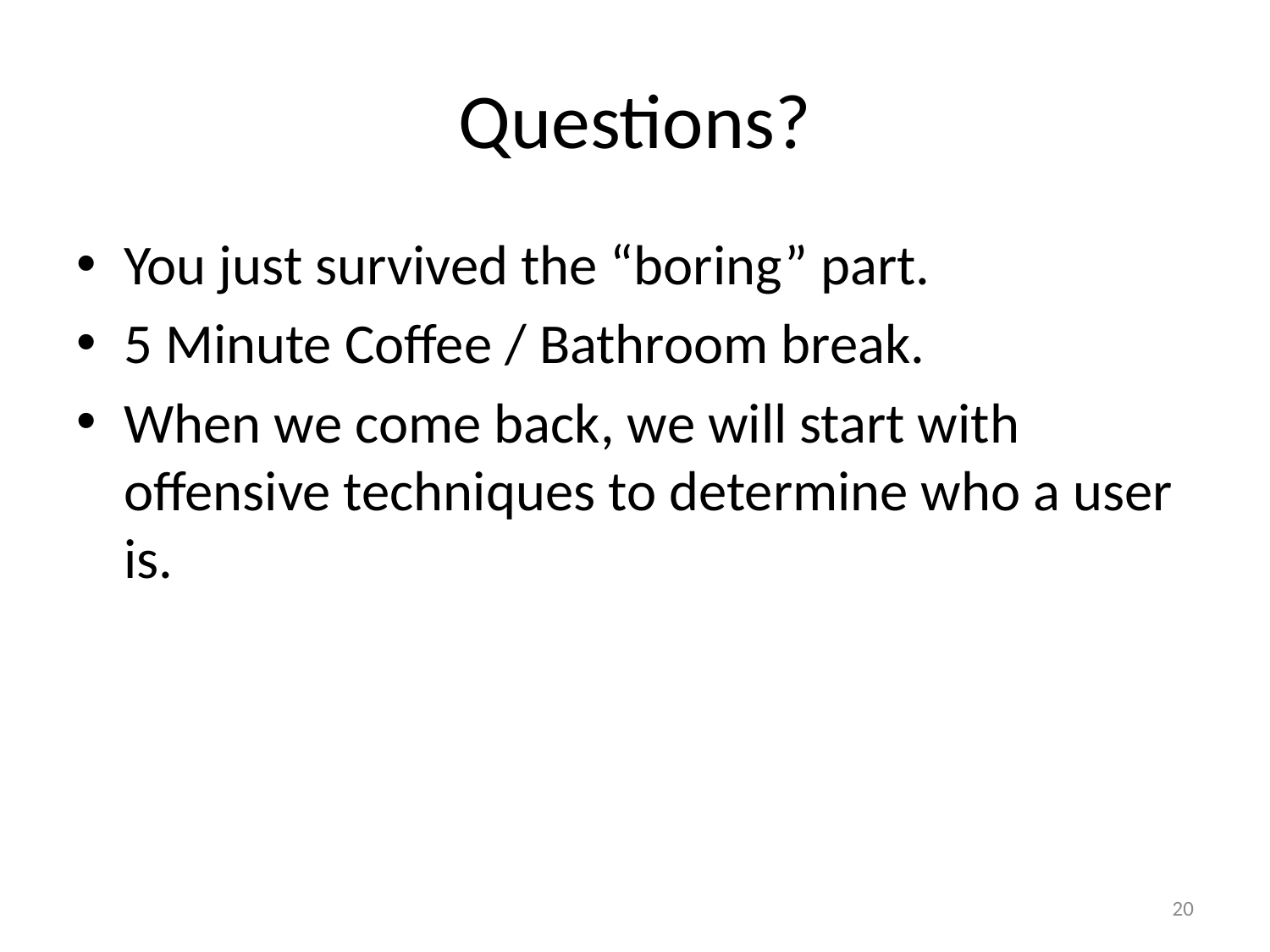

# Questions?
You just survived the “boring” part.
5 Minute Coffee / Bathroom break.
When we come back, we will start with offensive techniques to determine who a user is.
20